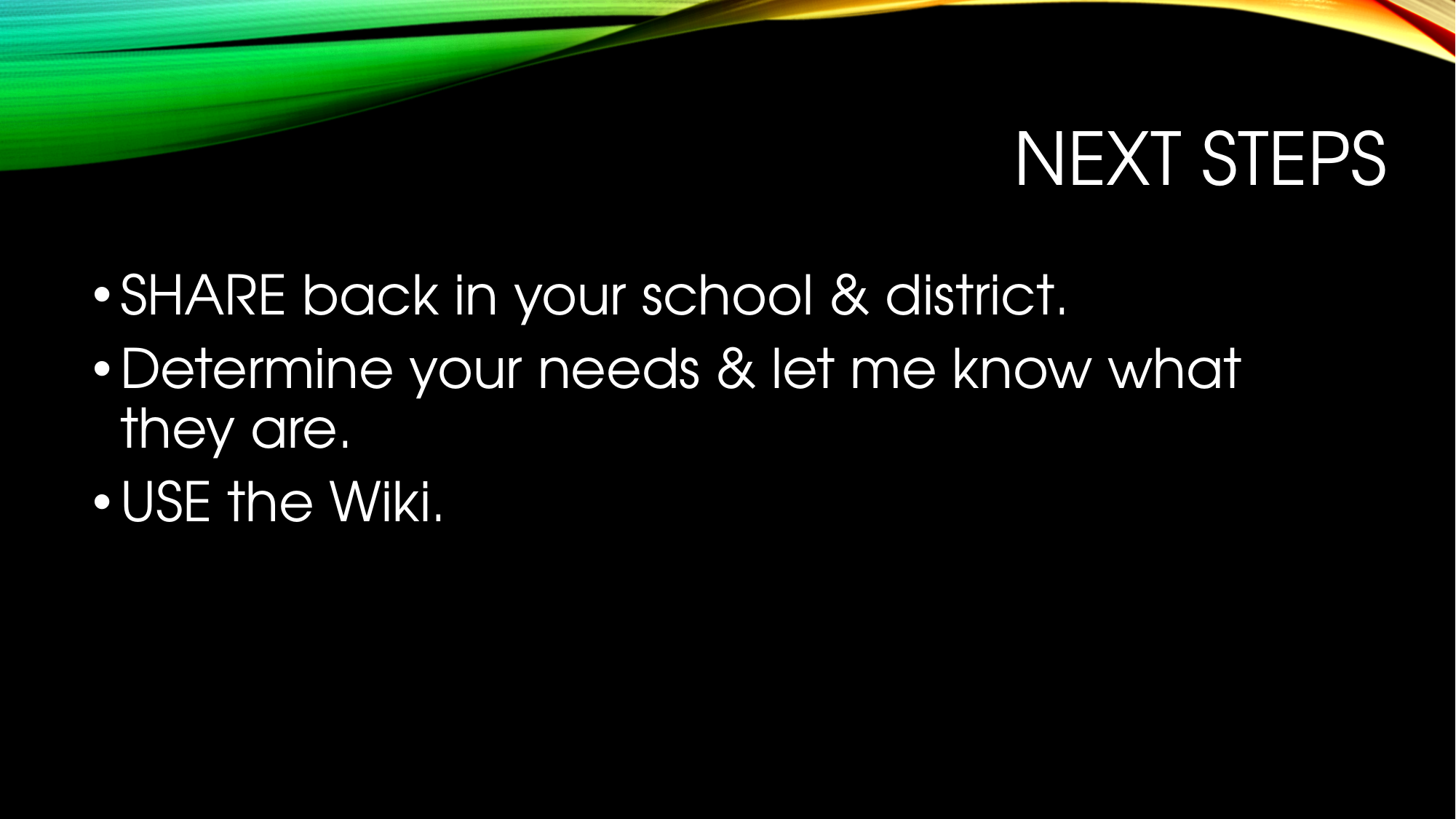

# Next steps
SHARE back in your school & district.
Determine your needs & let me know what they are.
USE the Wiki.